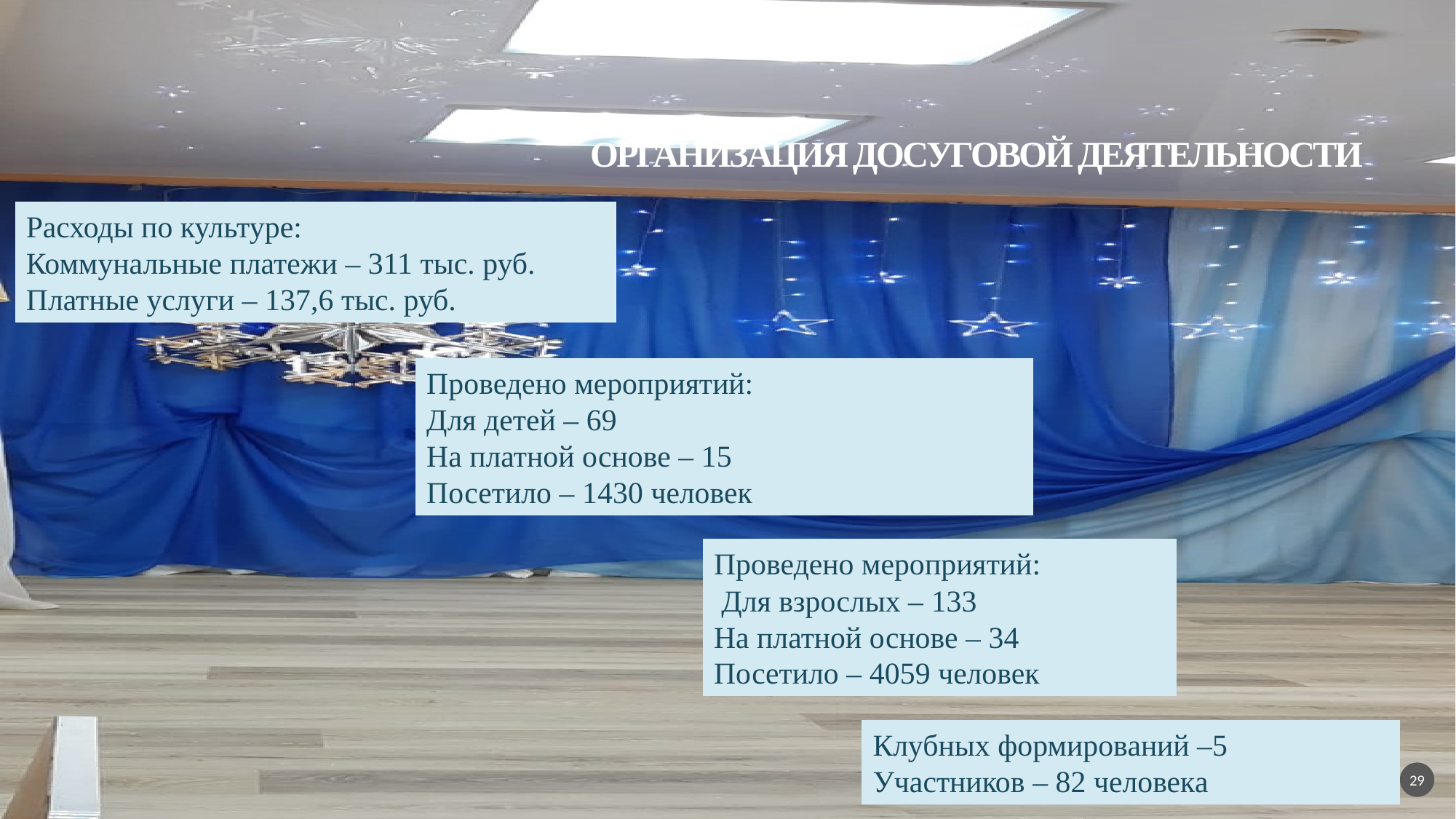

# ОРГАНИЗАЦИЯ ДОСУГОВОЙ ДЕЯТЕЛЬНОСТИ
Расходы по культуре:
Коммунальные платежи – 311 тыс. руб.
Платные услуги – 137,6 тыс. руб.
Проведено мероприятий:
Для детей – 69
На платной основе – 15
Посетило – 1430 человек
Проведено мероприятий:
 Для взрослых – 133
На платной основе – 34
Посетило – 4059 человек
Клубных формирований –5
Участников – 82 человека
29